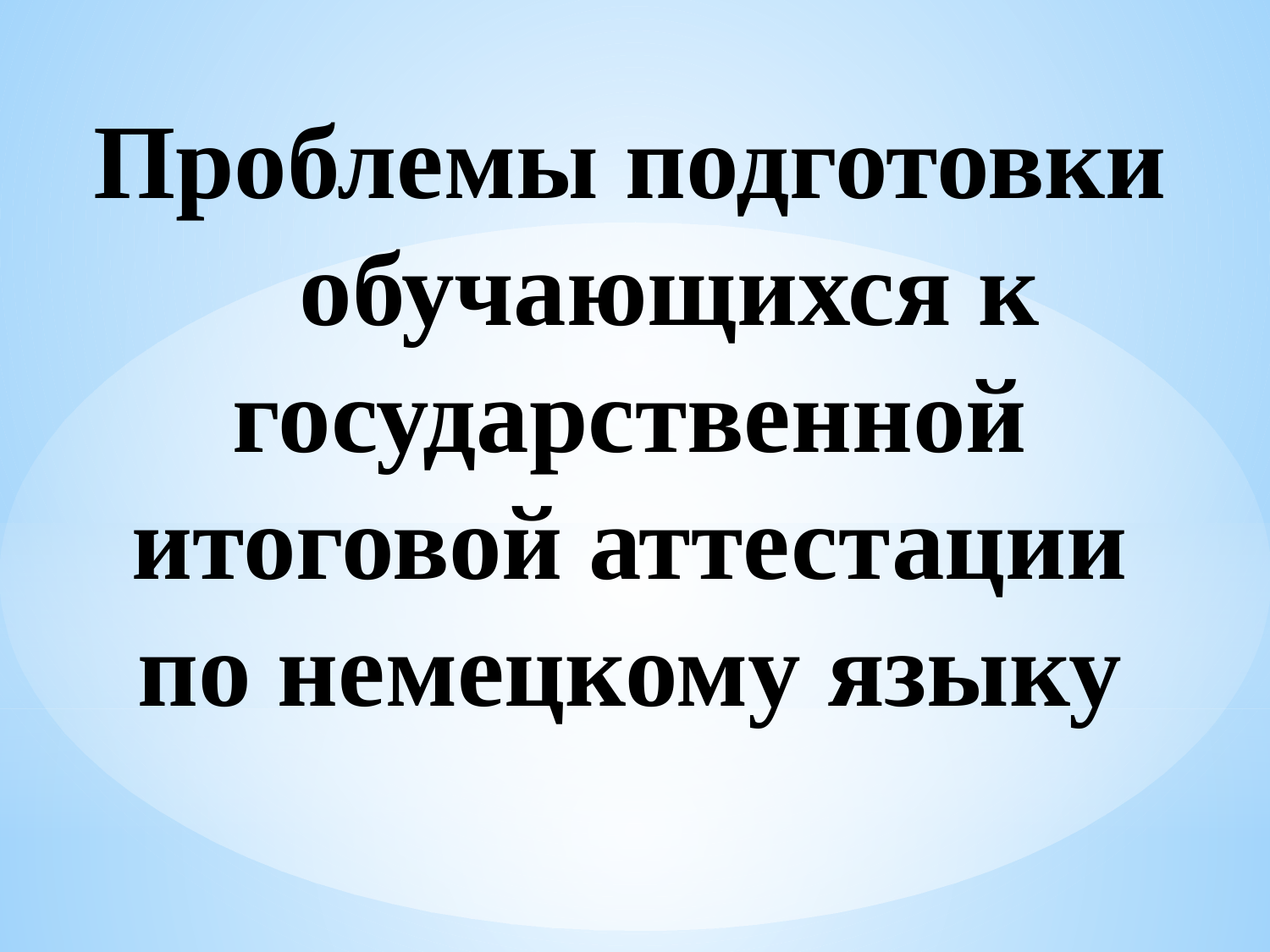

Проблемы подготовки    обучающихся к государственной итоговой аттестации по немецкому языку